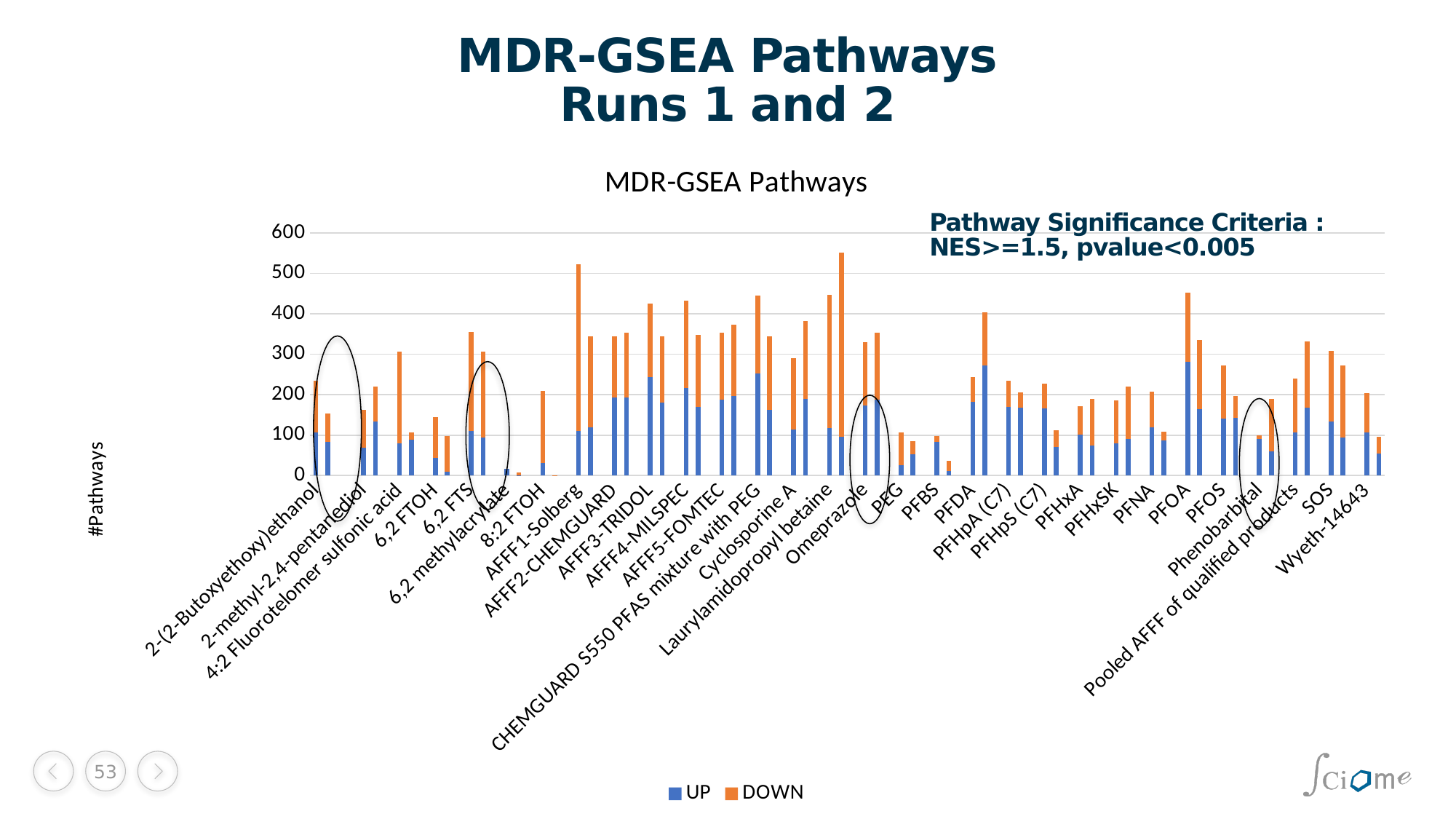

# MDR-GSEA Pathways Runs 1 and 2

### Chart: MDR-GSEA Pathways

| Category | UP | DOWN |
|---|---|---|
| 2-(2-Butoxyethoxy)ethanol | 107.0 | 127.0 |
|  | 83.0 | 70.0 |
|  | None | None |
|  | None | None |
| 2-methyl-2,4-pentanediol | 69.0 | 94.0 |
|  | 133.0 | 88.0 |
|  | None | None |
| 4:2 Fluorotelomer sulfonic acid | 80.0 | 227.0 |
|  | 89.0 | 17.0 |
|  | None | None |
| 6,2 FTOH | 44.0 | 100.0 |
|  | 10.0 | 88.0 |
|  | None | None |
| 6,2 FTS | 111.0 | 245.0 |
|  | 95.0 | 212.0 |
|  | None | None |
| 6,2 methylacrylate | 17.0 | 0.0 |
|  | 1.0 | 6.0 |
|  | None | None |
| 8:2 FTOH | 31.0 | 178.0 |
|  | 0.0 | 1.0 |
|  | None | None |
| AFFF1-Solberg | 111.0 | 411.0 |
|  | 119.0 | 225.0 |
|  | None | None |
| AFFF2-CHEMGUARD | 194.0 | 151.0 |
|  | 193.0 | 161.0 |
|  | None | None |
| AFFF3-TRIDOL | 244.0 | 181.0 |
|  | 181.0 | 164.0 |
|  | None | None |
| AFFF4-MILSPEC | 217.0 | 215.0 |
|  | 169.0 | 179.0 |
|  | None | None |
| AFFF5-FOMTEC | 188.0 | 165.0 |
|  | 197.0 | 176.0 |
|  | None | None |
| CHEMGUARD S550 PFAS mixture with PEG | 252.0 | 194.0 |
|  | 162.0 | 182.0 |
|  | None | None |
| Cyclosporine A | 113.0 | 177.0 |
|  | 190.0 | 193.0 |
|  | None | None |
| Laurylamidopropyl betaine | 117.0 | 330.0 |
|  | 96.0 | 456.0 |
|  | None | None |
| Omeprazole | 174.0 | 156.0 |
|  | 188.0 | 166.0 |
|  | None | None |
| PEG | 25.0 | 81.0 |
|  | 53.0 | 32.0 |
|  | None | None |
| PFBS | 84.0 | 13.0 |
|  | 11.0 | 25.0 |
|  | None | None |
| PFDA | 183.0 | 61.0 |
|  | 273.0 | 131.0 |
|  | None | None |
| PFHpA (C7) | 170.0 | 64.0 |
|  | 168.0 | 38.0 |
|  | None | None |
| PFHpS (C7) | 166.0 | 61.0 |
|  | 70.0 | 42.0 |
|  | None | None |
| PFHxA | 101.0 | 70.0 |
|  | 74.0 | 116.0 |
|  | None | None |
| PFHxSK | 80.0 | 106.0 |
|  | 90.0 | 131.0 |
|  | None | None |
| PFNA | 120.0 | 88.0 |
|  | 86.0 | 23.0 |
|  | None | None |
| PFOA | 282.0 | 170.0 |
|  | 164.0 | 172.0 |
|  | None | None |
| PFOS | 141.0 | 132.0 |
|  | 143.0 | 54.0 |
|  | None | None |
| Phenobarbital | 90.0 | 9.0 |
|  | 60.0 | 130.0 |
|  | None | None |
| Pooled AFFF of qualified products | 106.0 | 134.0 |
|  | 168.0 | 164.0 |
|  | None | None |
| SOS | 133.0 | 176.0 |
|  | 95.0 | 178.0 |
|  | None | None |
| Wyeth-14643 | 106.0 | 98.0 |
Pathway Significance Criteria : NES>=1.5, pvalue<0.005